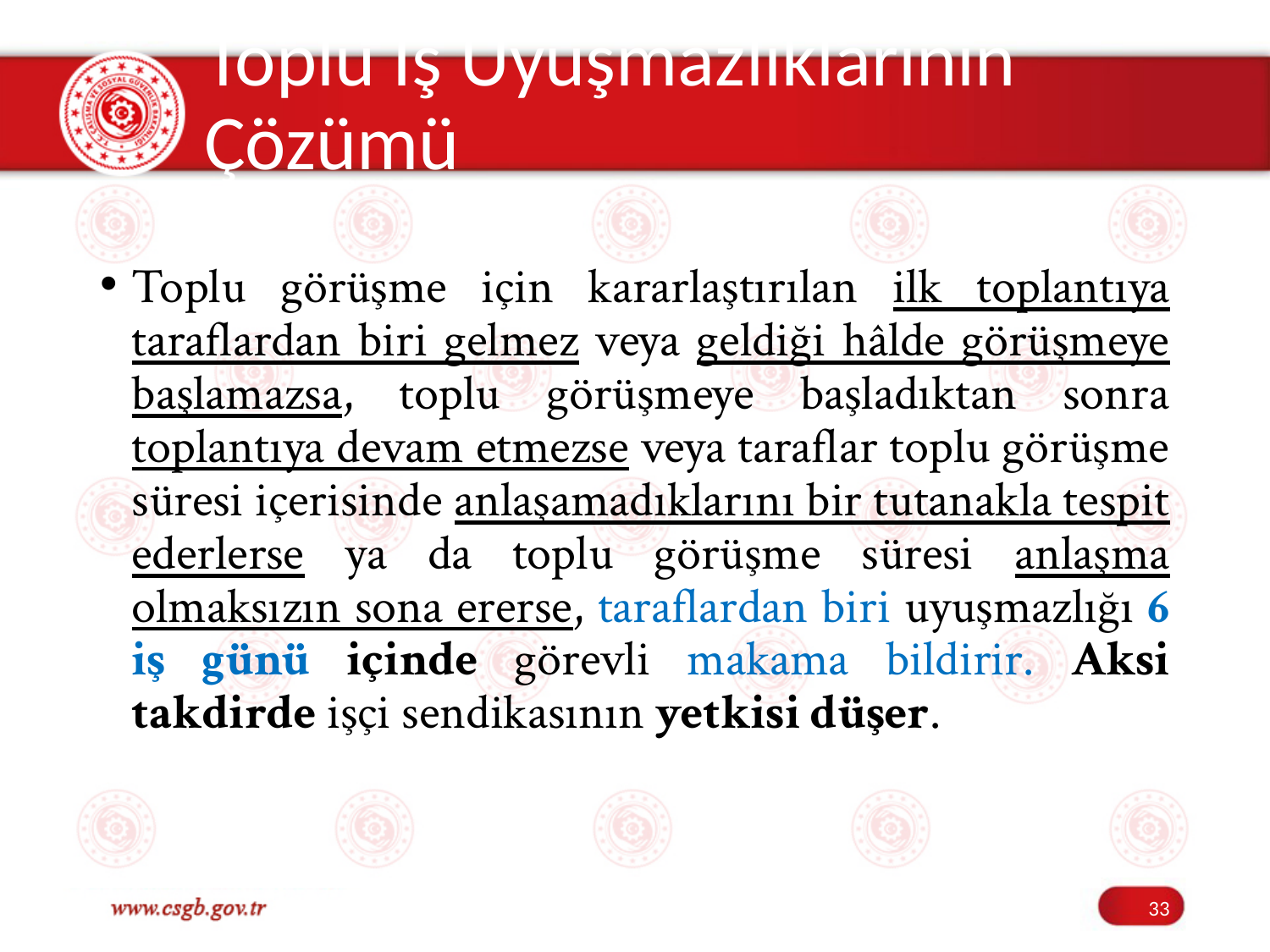

# Toplu İş Uyuşmazlıklarının Çözümü
Toplu görüşme için kararlaştırılan ilk toplantıya taraflardan biri gelmez veya geldiği hâlde görüşmeye başlamazsa, toplu görüşmeye başladıktan sonra toplantıya devam etmezse veya taraflar toplu görüşme süresi içerisinde anlaşamadıklarını bir tutanakla tespit ederlerse ya da toplu görüşme süresi anlaşma olmaksızın sona ererse, taraflardan biri uyuşmazlığı 6 iş günü içinde görevli makama bildirir. Aksi takdirde işçi sendikasının yetkisi düşer.
33